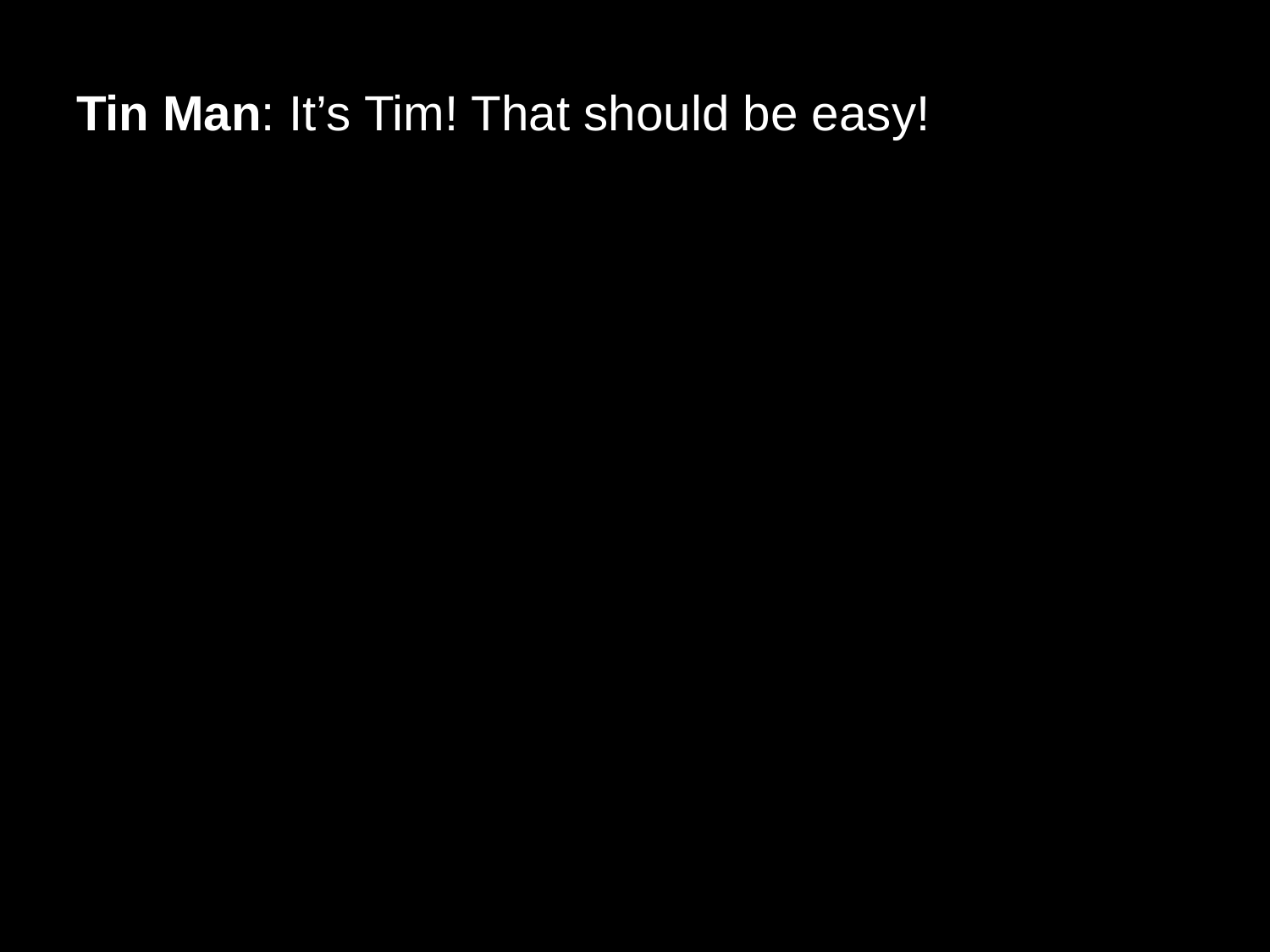

# Tin Man: It’s Tim! That should be easy!